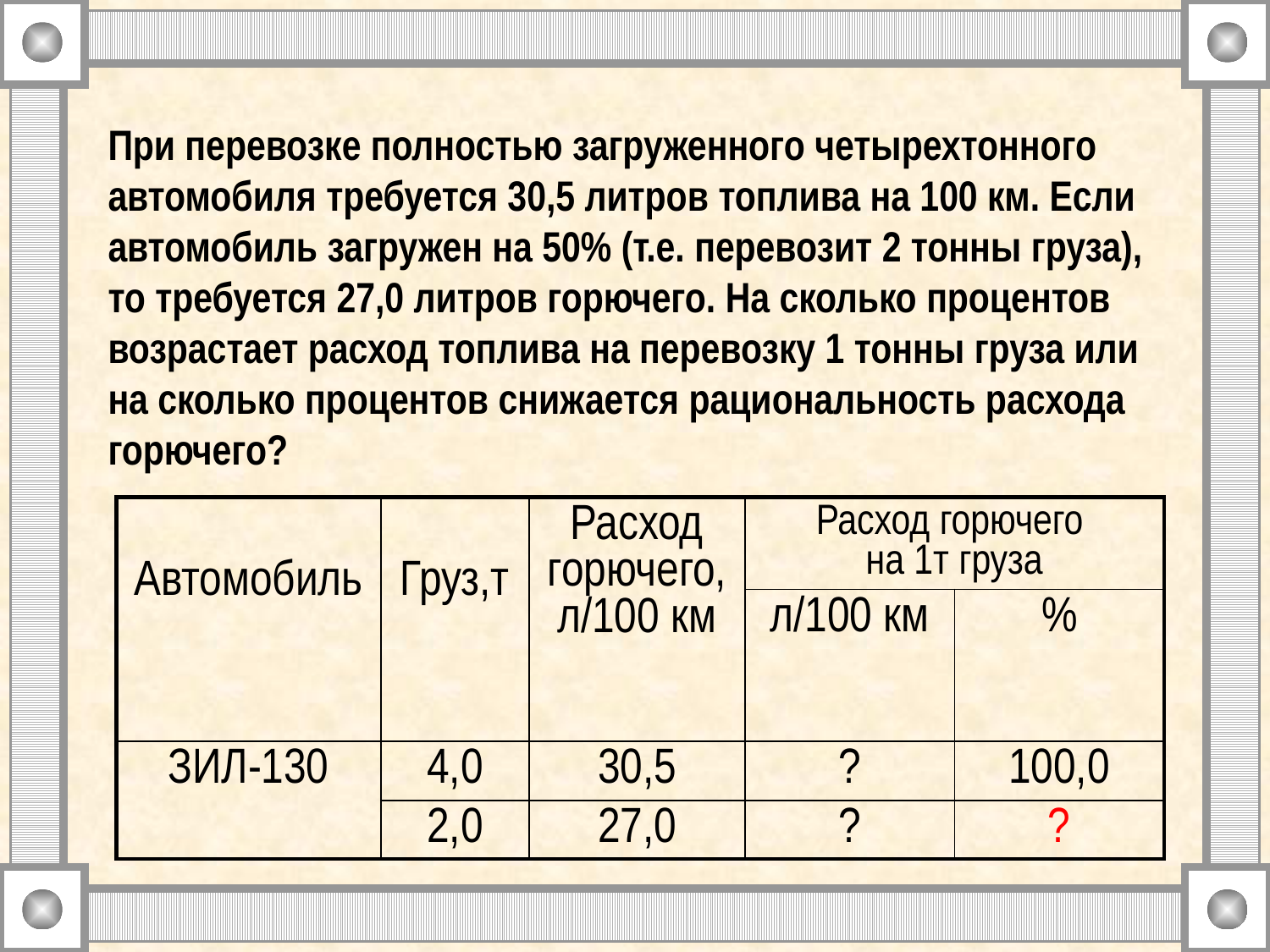

При перевозке полностью загруженного четырехтонного автомобиля требуется 30,5 литров топлива на 100 км. Если автомобиль загружен на 50% (т.е. перевозит 2 тонны груза), то требуется 27,0 литров горючего. На сколько процентов возрастает расход топлива на перевозку 1 тонны груза или на сколько процентов снижается рациональность расхода горючего?
| Автомобиль | Груз,т | Расход горючего,л/100 км | Расход горючего на 1т груза |  |
| --- | --- | --- | --- | --- |
|  |  |  | л/100 км | % |
| ЗИЛ-130 | 4,0 | 30,5 | ? | 100,0 |
|  | 2,0 | 27,0 | ? | ? |